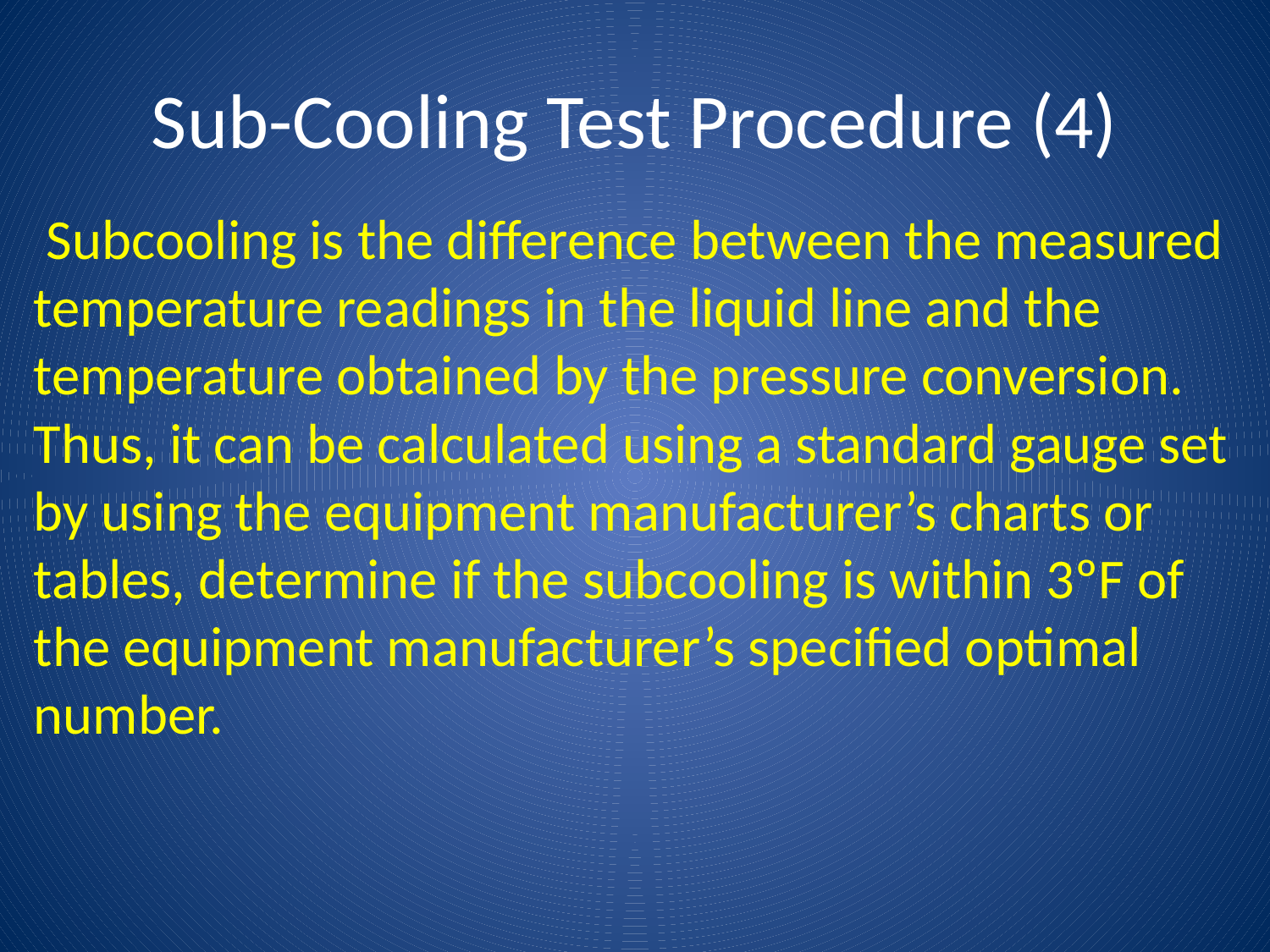

# Sub-Cooling Test Procedure (4)
 Subcooling is the difference between the measured temperature readings in the liquid line and the temperature obtained by the pressure conversion. Thus, it can be calculated using a standard gauge set by using the equipment manufacturer’s charts or tables, determine if the subcooling is within 3ºF of the equipment manufacturer’s specified optimal number.